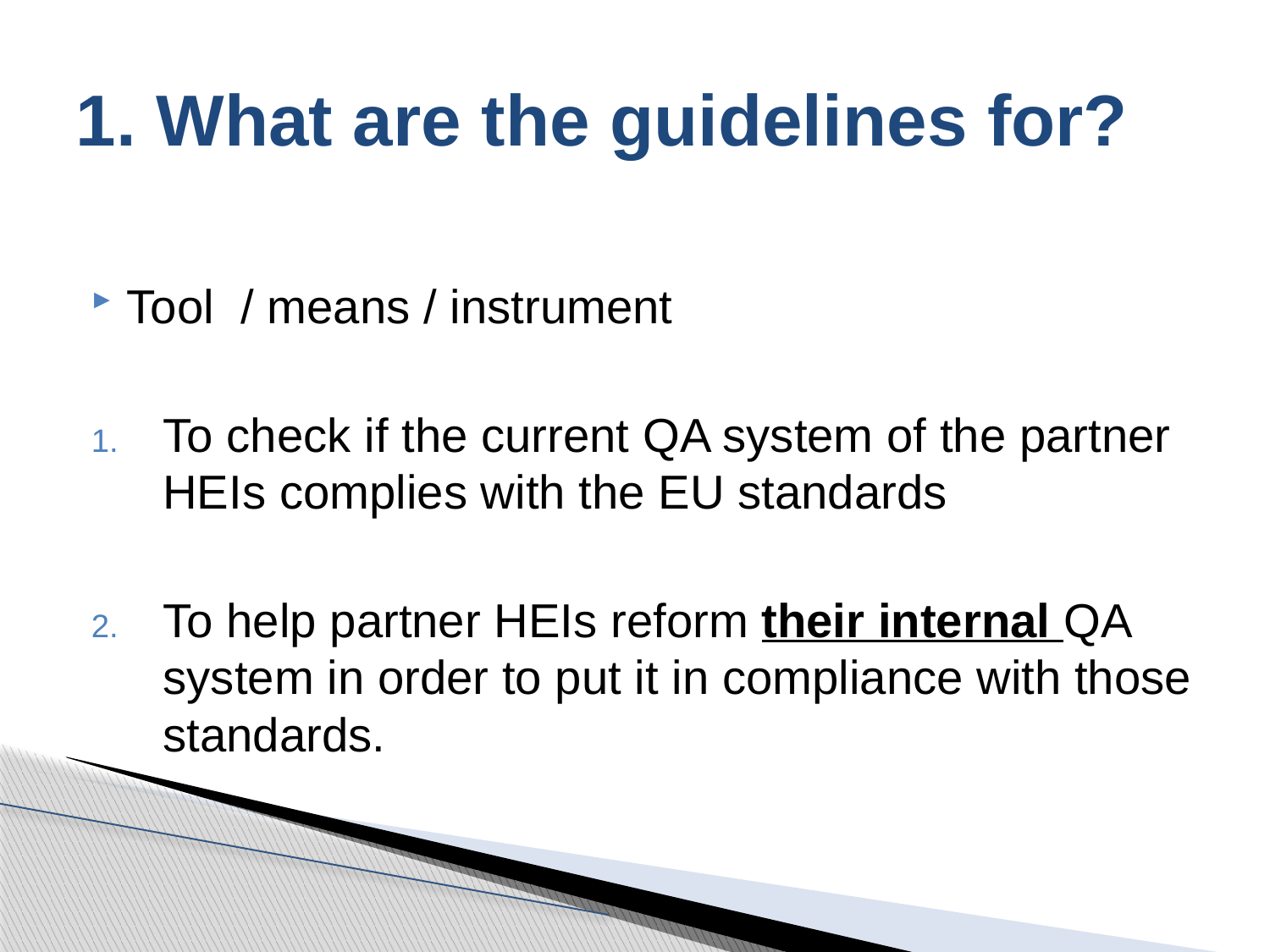

# 1. What are the guidelines for?

Tool  / means / instrument

To check if the current QA system of the partner HEIs complies with the EU standards

To help partner HEIs reform their internal QA system in order to put it in compliance with those standards.